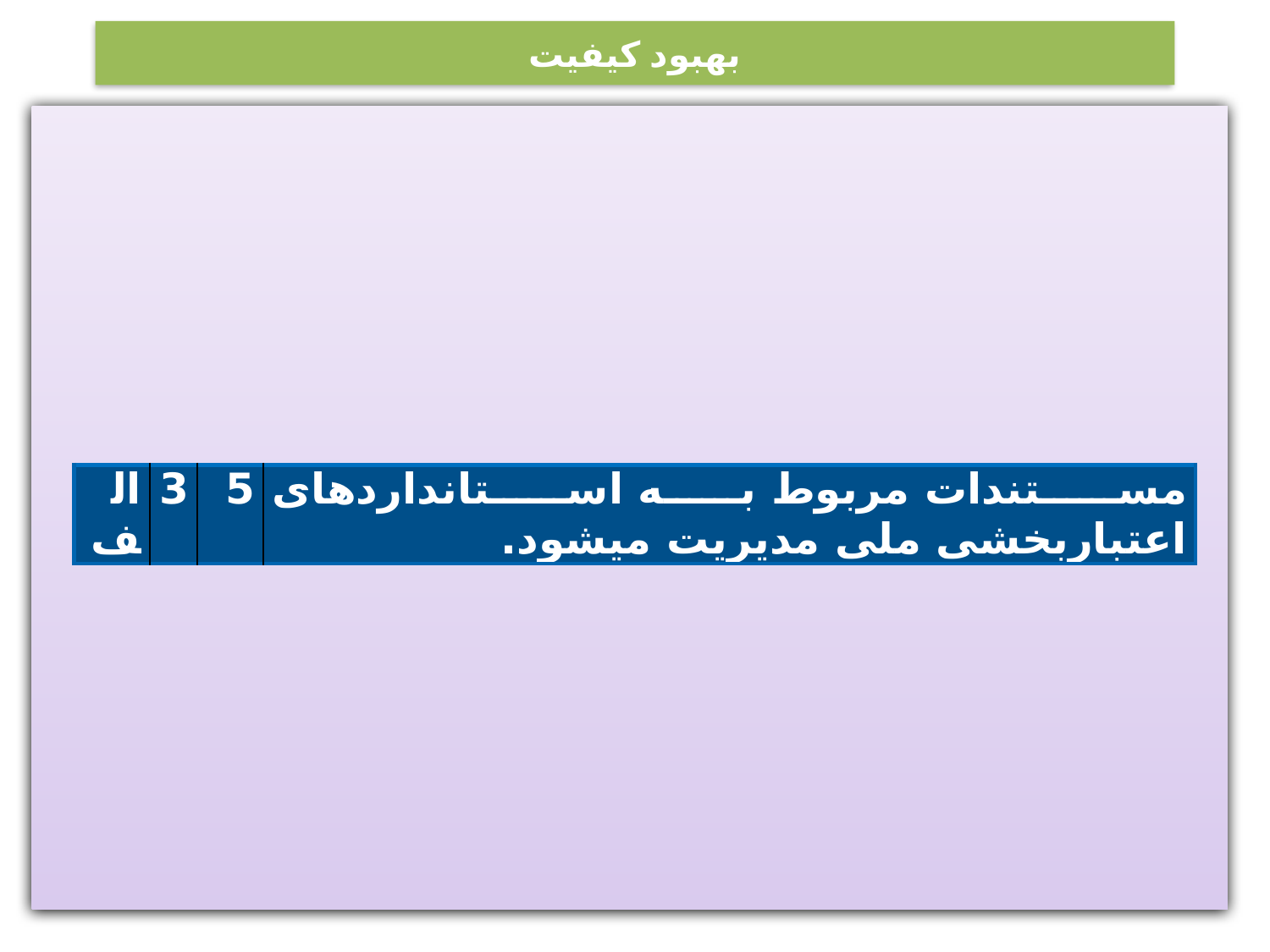

# بهبود کيفيت

| الف | 3 | 5 | مستندات مربوط به استانداردهای اعتباربخشی ملی مدیریت می‏شود. |
| --- | --- | --- | --- |